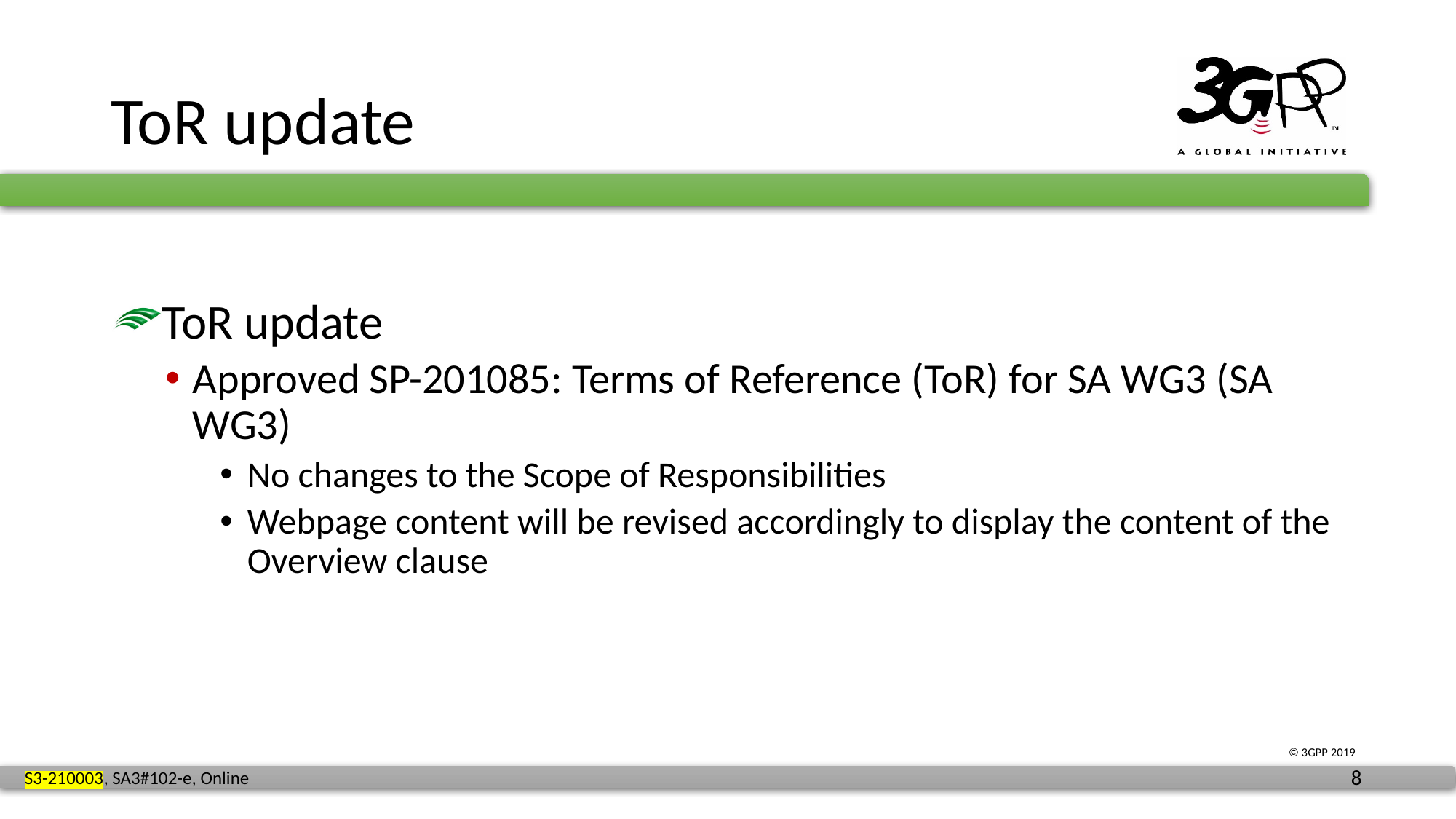

# ToR update

ToR update
Approved SP-201085: Terms of Reference (ToR) for SA WG3 (SA WG3)
No changes to the Scope of Responsibilities
Webpage content will be revised accordingly to display the content of the Overview clause